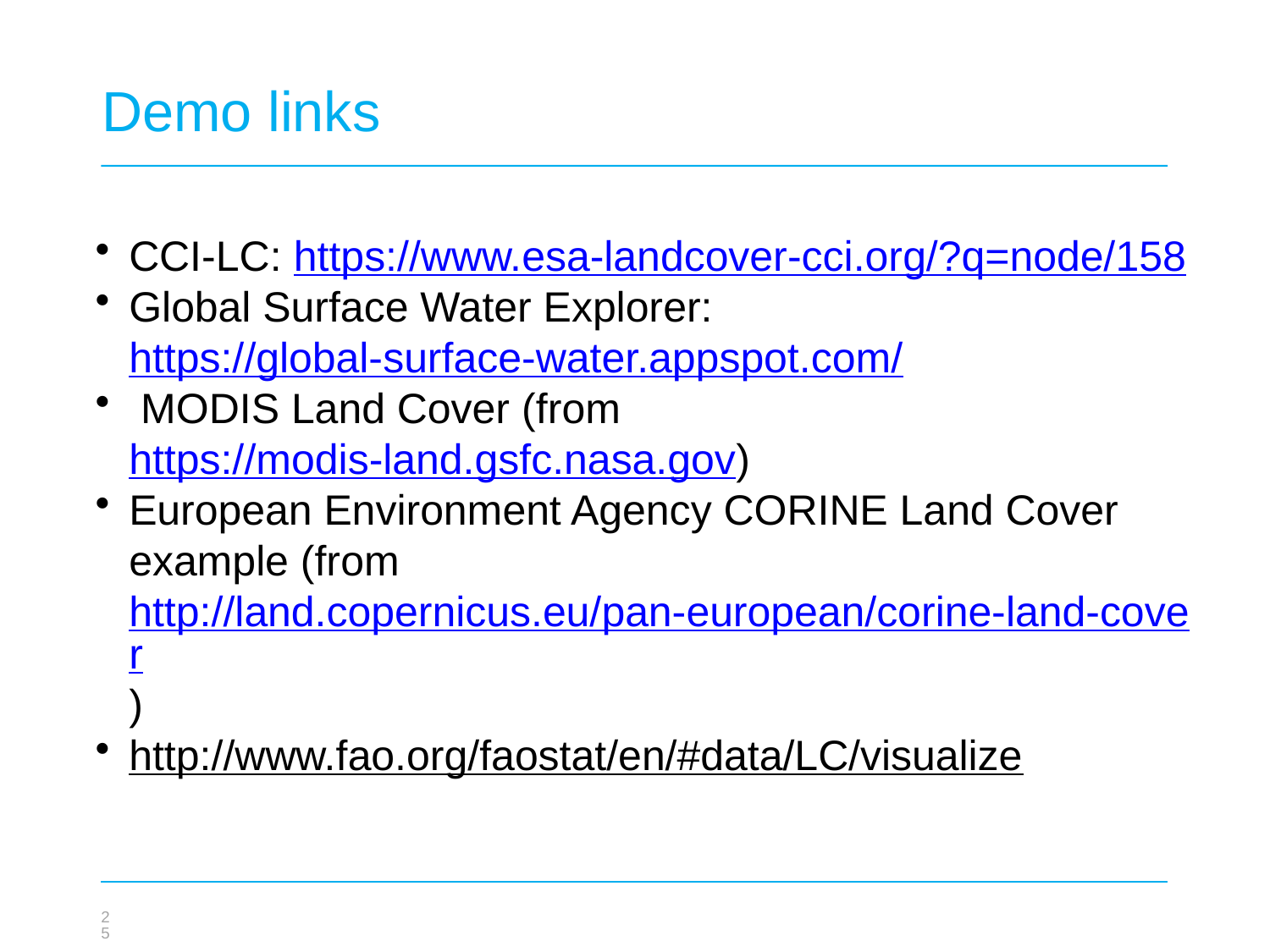

Demo links

CCI-LC: https://www.esa-landcover-cci.org/?q=node/158
Global Surface Water Explorer: https://global-surface-water.appspot.com/
 MODIS Land Cover (from https://modis-land.gsfc.nasa.gov)
European Environment Agency CORINE Land Cover example (from http://land.copernicus.eu/pan-european/corine-land-cover)
http://www.fao.org/faostat/en/#data/LC/visualize
Photo credit to be given
as shown alongside
(in black or in white)
© NABU/Holger Schulz

25